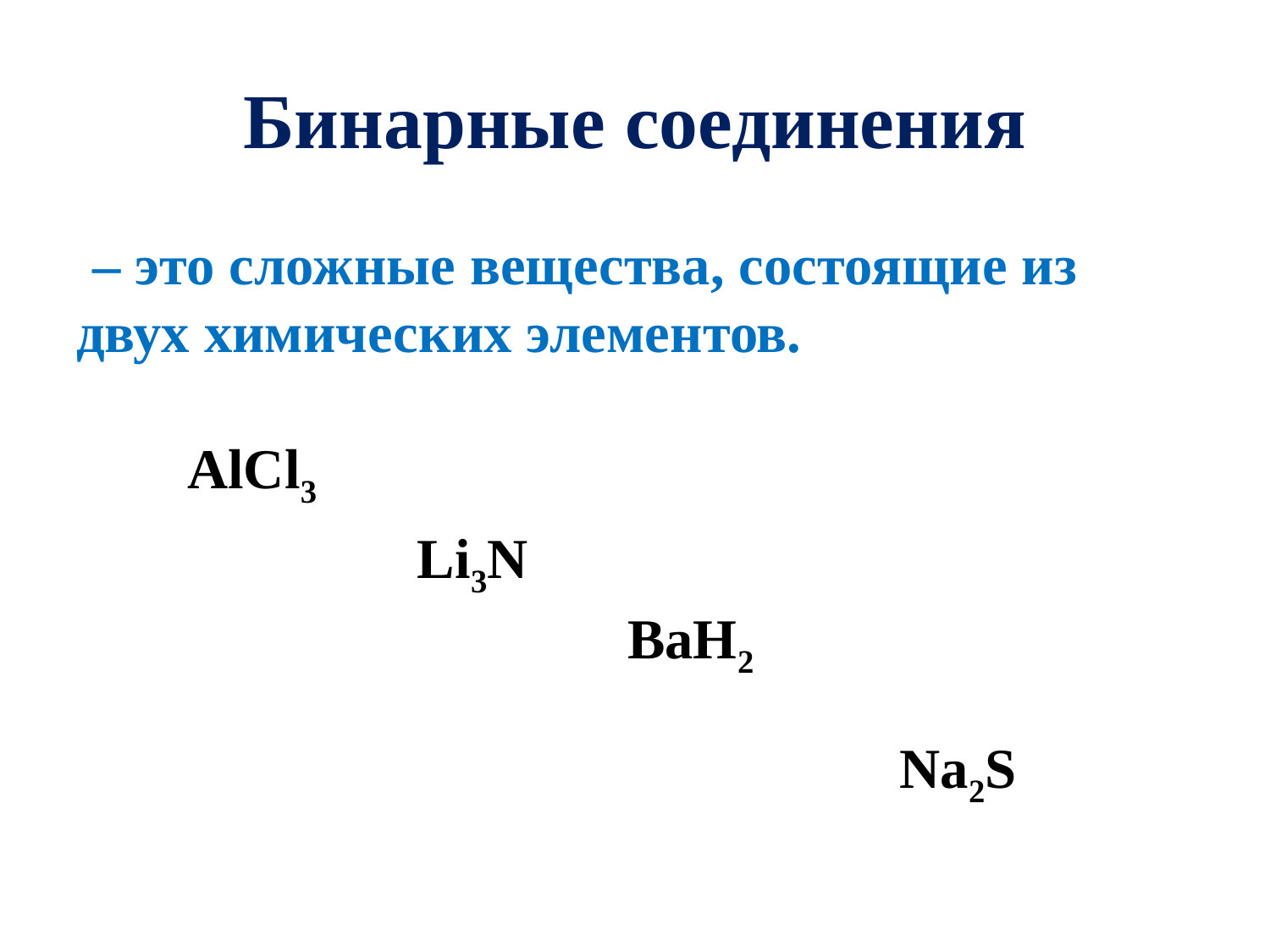

# Бинарные соединения
 – это сложные вещества, состоящие из двух химических элементов.
AlCl3
Li3N
BaH2
Na2S